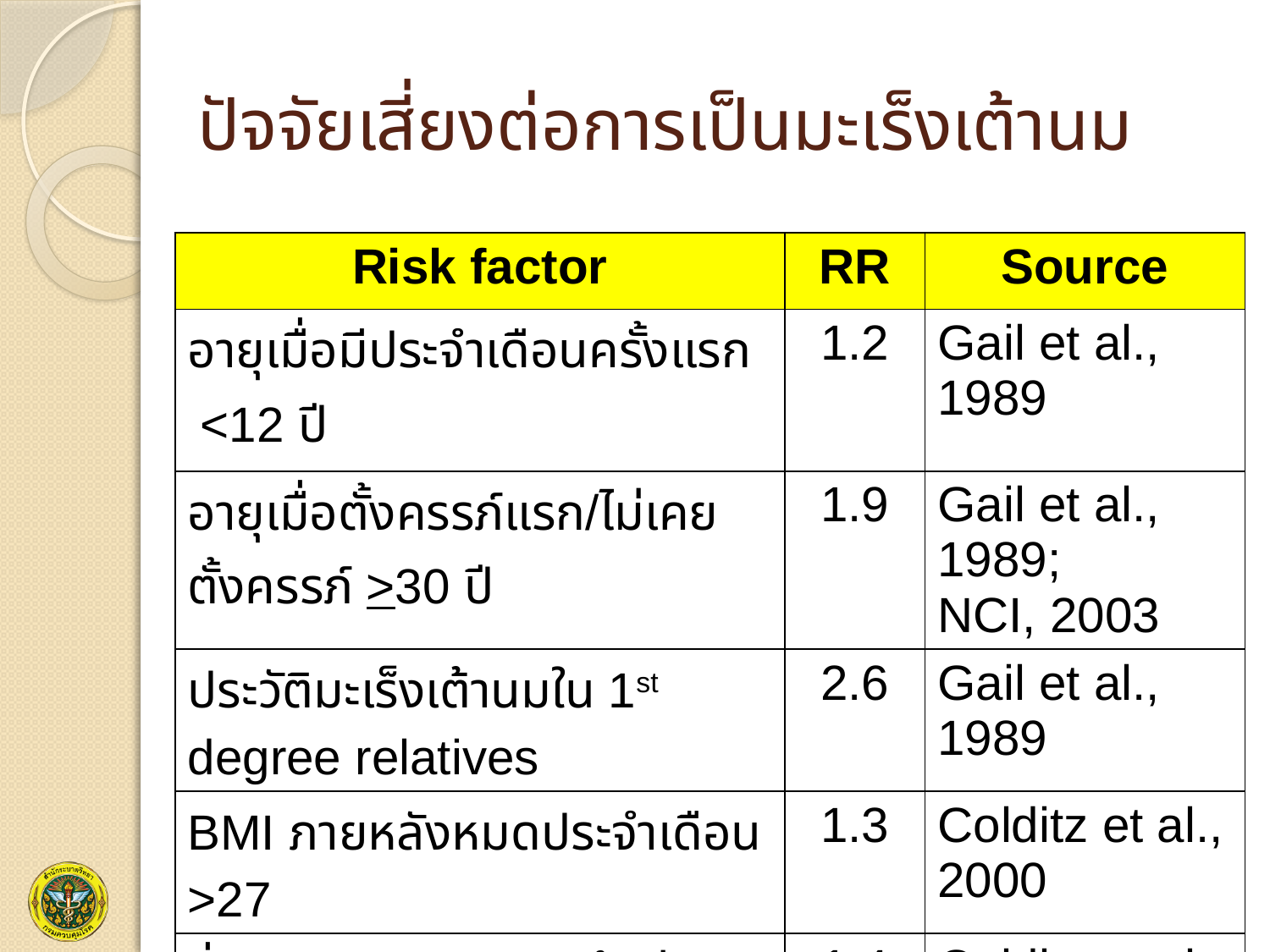

# ปัจจัยเสี่ยงต่อการเป็นมะเร็งเต้านม
| Risk factor | RR | Source |
| --- | --- | --- |
| อายุเมื่อมีประจำเดือนครั้งแรก <12 ปี | 1.2 | Gail et al., 1989 |
| อายุเมื่อตั้งครรภ์แรก/ไม่เคยตั้งครรภ์ >30 ปี | 1.9 | Gail et al., 1989; NCI, 2003 |
| ประวัติมะเร็งเต้านมใน 1st degree relatives | 2.6 | Gail et al., 1989 |
| BMI ภายหลังหมดประจำเดือน >27 | 1.3 | Colditz et al., 2000 |
| ดื่มแอลกอฮอล์ >1 แก้วต่อวัน | 1.4 | Colditz et al., 2000 |